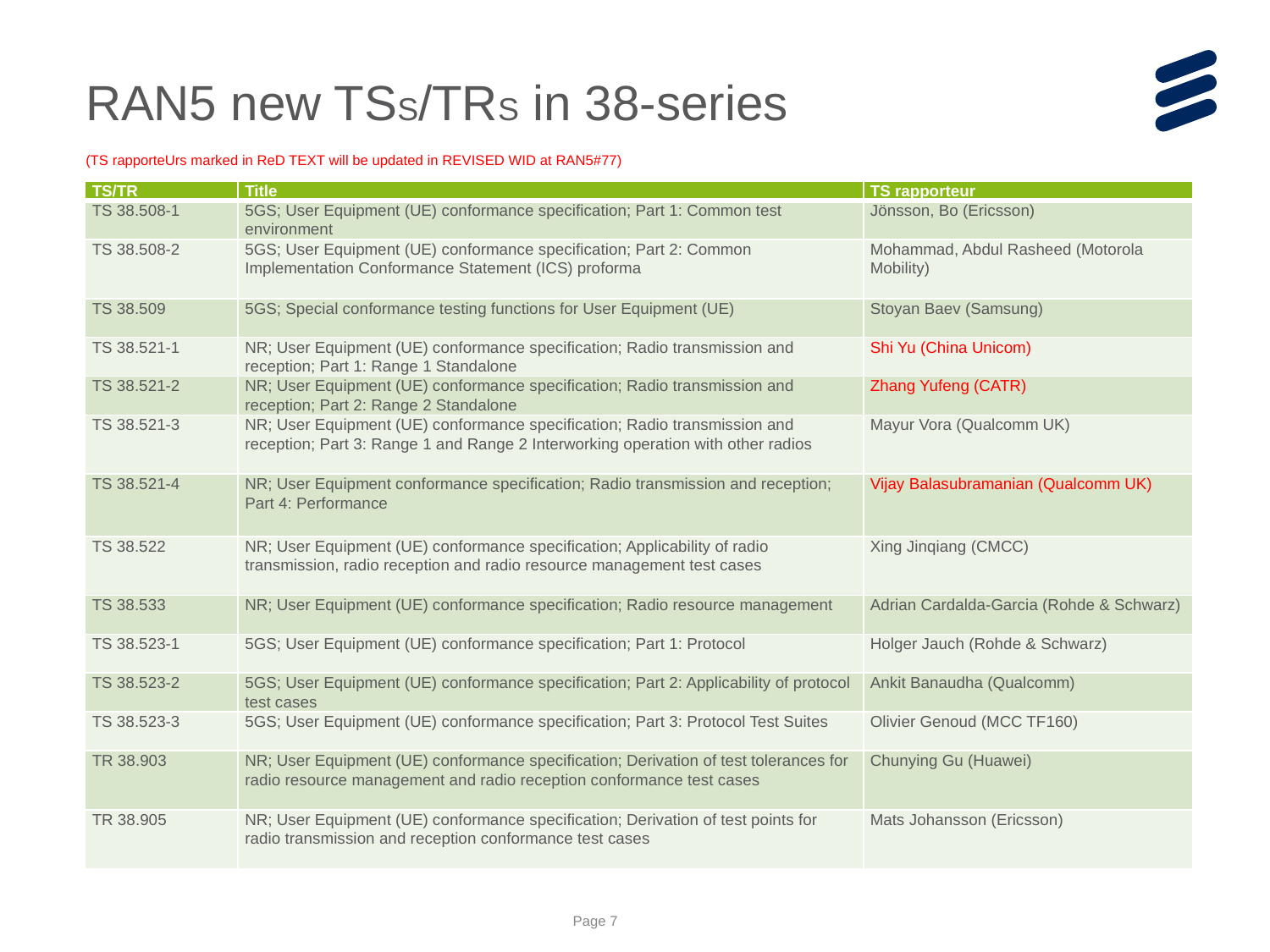

RAN5 new TSS/TRS in 38-series
(TS rapporteUrs marked in ReD TEXT will be updated in REVISED WID at RAN5#77)
| TS/TR | Title | TS rapporteur |
| --- | --- | --- |
| TS 38.508-1 | 5GS; User Equipment (UE) conformance specification; Part 1: Common test environment | Jönsson, Bo (Ericsson) |
| TS 38.508-2 | 5GS; User Equipment (UE) conformance specification; Part 2: Common Implementation Conformance Statement (ICS) proforma | Mohammad, Abdul Rasheed (Motorola Mobility) |
| TS 38.509 | 5GS; Special conformance testing functions for User Equipment (UE) | Stoyan Baev (Samsung) |
| TS 38.521-1 | NR; User Equipment (UE) conformance specification; Radio transmission and reception; Part 1: Range 1 Standalone | Shi Yu (China Unicom) |
| TS 38.521-2 | NR; User Equipment (UE) conformance specification; Radio transmission and reception; Part 2: Range 2 Standalone | Zhang Yufeng (CATR) |
| TS 38.521-3 | NR; User Equipment (UE) conformance specification; Radio transmission and reception; Part 3: Range 1 and Range 2 Interworking operation with other radios | Mayur Vora (Qualcomm UK) |
| TS 38.521-4 | NR; User Equipment conformance specification; Radio transmission and reception; Part 4: Performance | Vijay Balasubramanian (Qualcomm UK) |
| TS 38.522 | NR; User Equipment (UE) conformance specification; Applicability of radio transmission, radio reception and radio resource management test cases | Xing Jinqiang (CMCC) |
| TS 38.533 | NR; User Equipment (UE) conformance specification; Radio resource management | Adrian Cardalda-Garcia (Rohde & Schwarz) |
| TS 38.523-1 | 5GS; User Equipment (UE) conformance specification; Part 1: Protocol | Holger Jauch (Rohde & Schwarz) |
| TS 38.523-2 | 5GS; User Equipment (UE) conformance specification; Part 2: Applicability of protocol test cases | Ankit Banaudha (Qualcomm) |
| TS 38.523-3 | 5GS; User Equipment (UE) conformance specification; Part 3: Protocol Test Suites | Olivier Genoud (MCC TF160) |
| TR 38.903 | NR; User Equipment (UE) conformance specification; Derivation of test tolerances for radio resource management and radio reception conformance test cases | Chunying Gu (Huawei) |
| TR 38.905 | NR; User Equipment (UE) conformance specification; Derivation of test points for radio transmission and reception conformance test cases | Mats Johansson (Ericsson) |